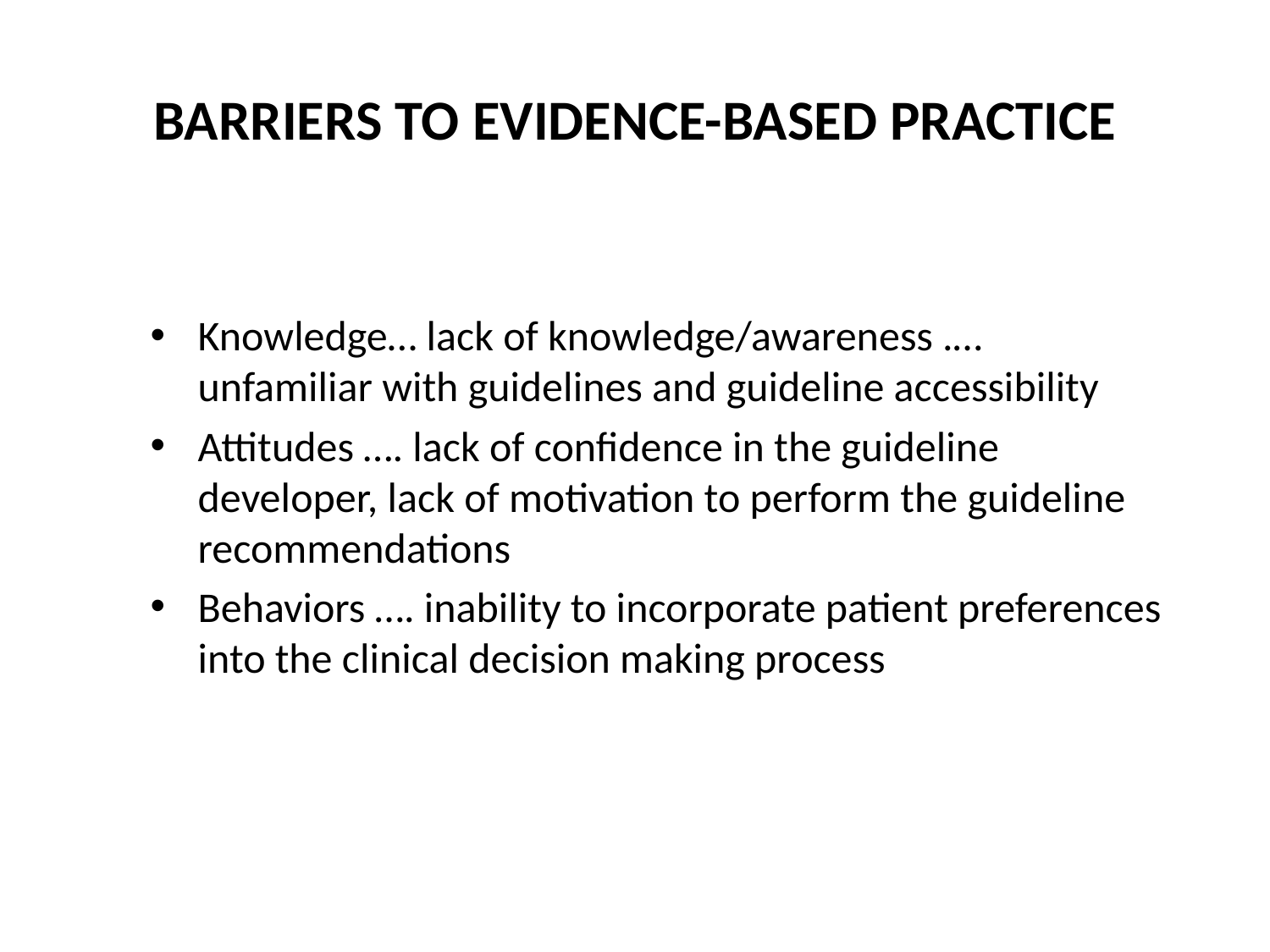

# BARRIERS TO EVIDENCE-BASED PRACTICE

Knowledge… lack of knowledge/awareness .… unfamiliar with guidelines and guideline accessibility
Attitudes …. lack of confidence in the guideline developer, lack of motivation to perform the guideline recommendations
Behaviors …. inability to incorporate patient preferences into the clinical decision making process